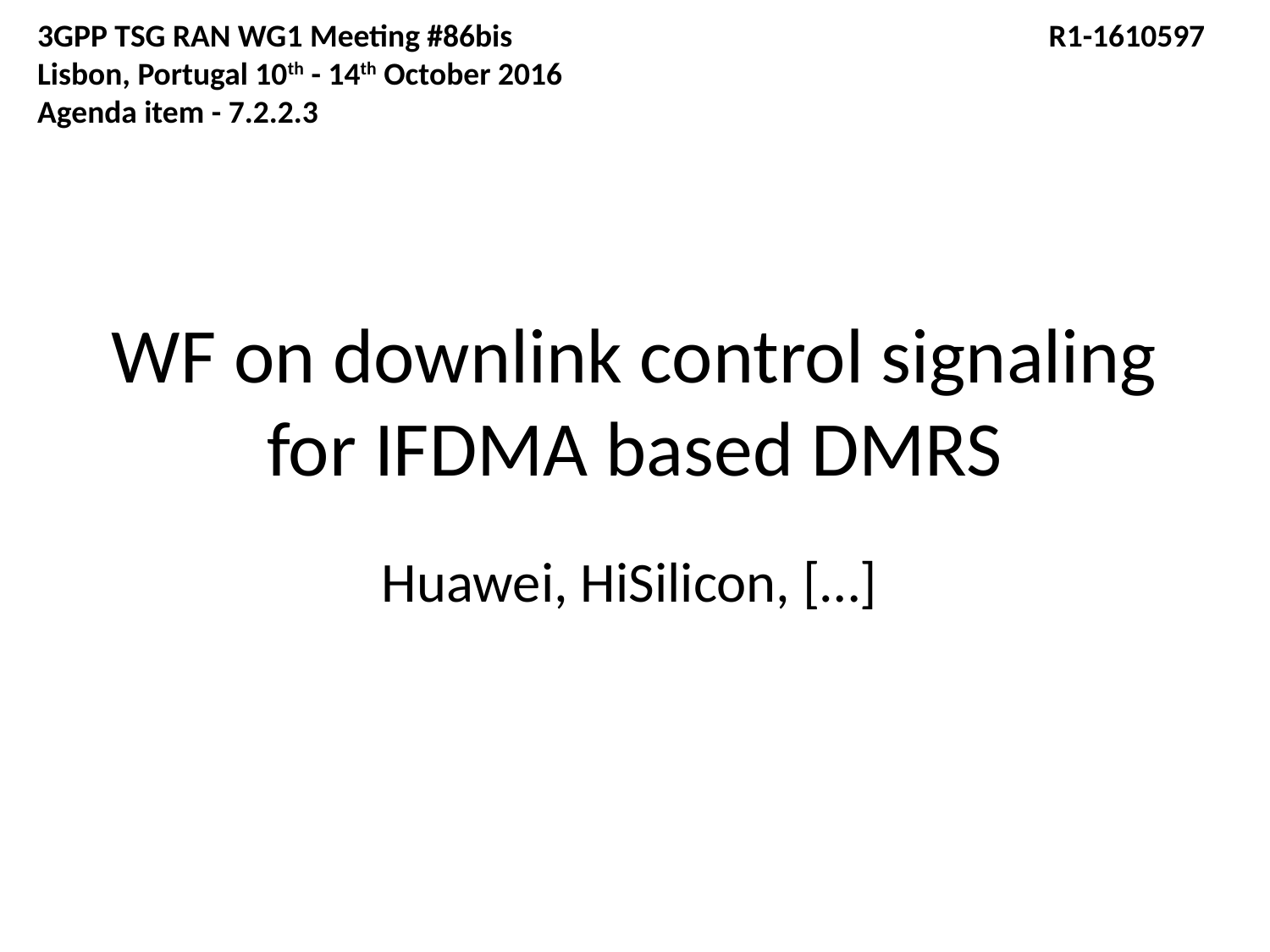

3GPP TSG RAN WG1 Meeting #86bis				                 R1-1610597
Lisbon, Portugal 10th - 14th October 2016
Agenda item - 7.2.2.3
# WF on downlink control signaling for IFDMA based DMRS
Huawei, HiSilicon, […]